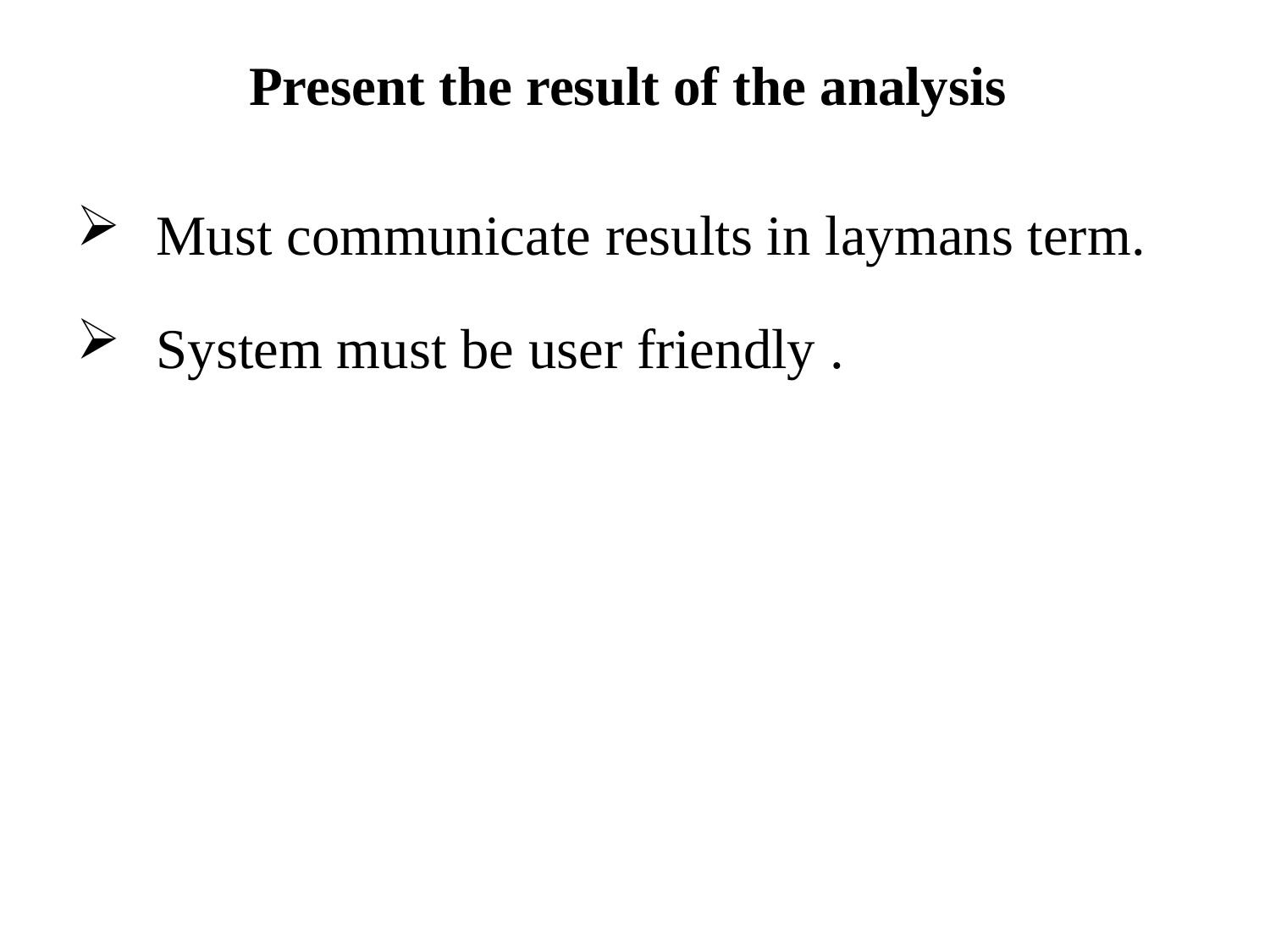

# Present the result of the analysis
Must communicate results in laymans term.
System must be user friendly .